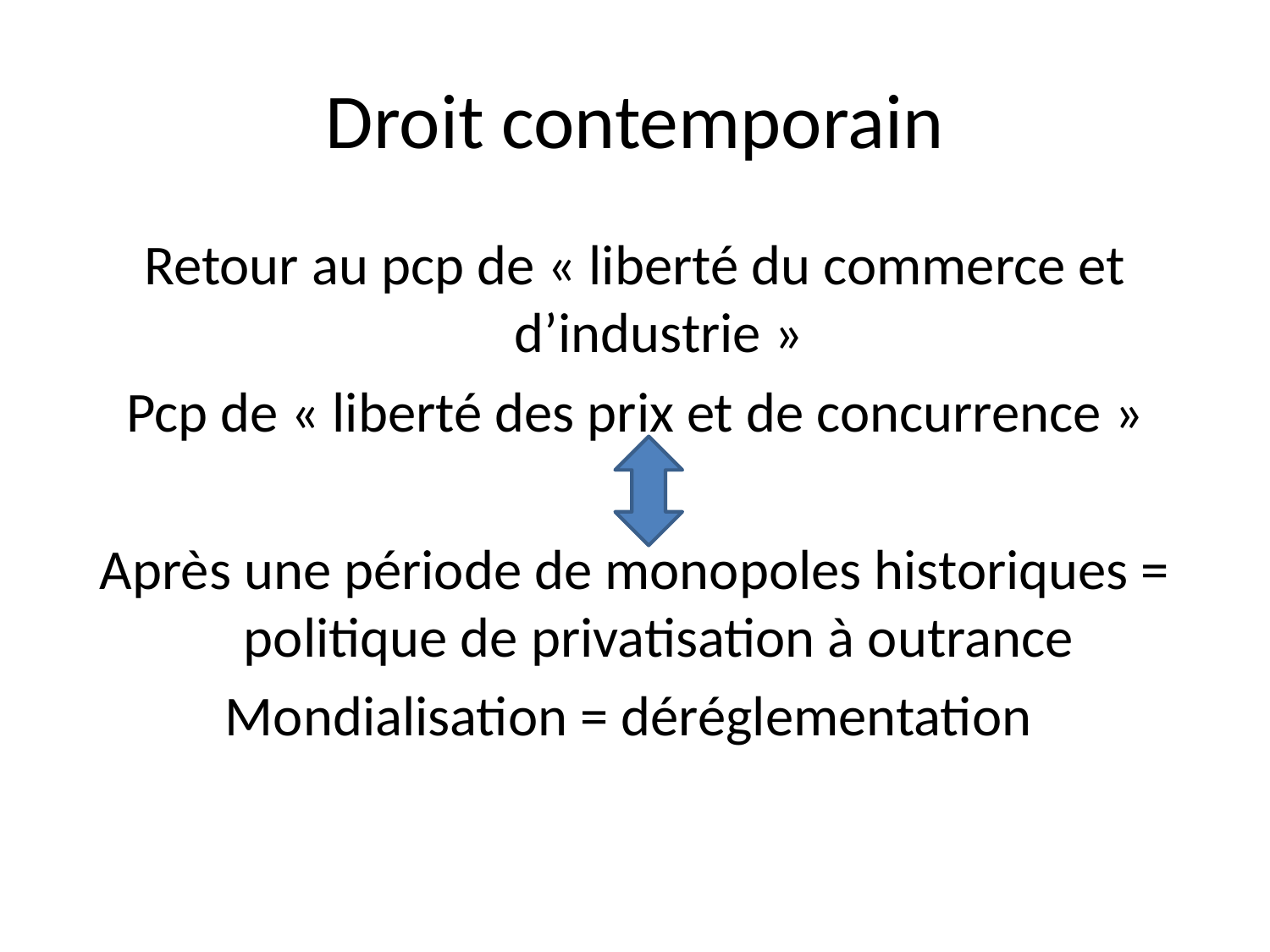

# Droit contemporain
Retour au pcp de « liberté du commerce et d’industrie »
Pcp de « liberté des prix et de concurrence »

Après une période de monopoles historiques = politique de privatisation à outrance
Mondialisation = déréglementation